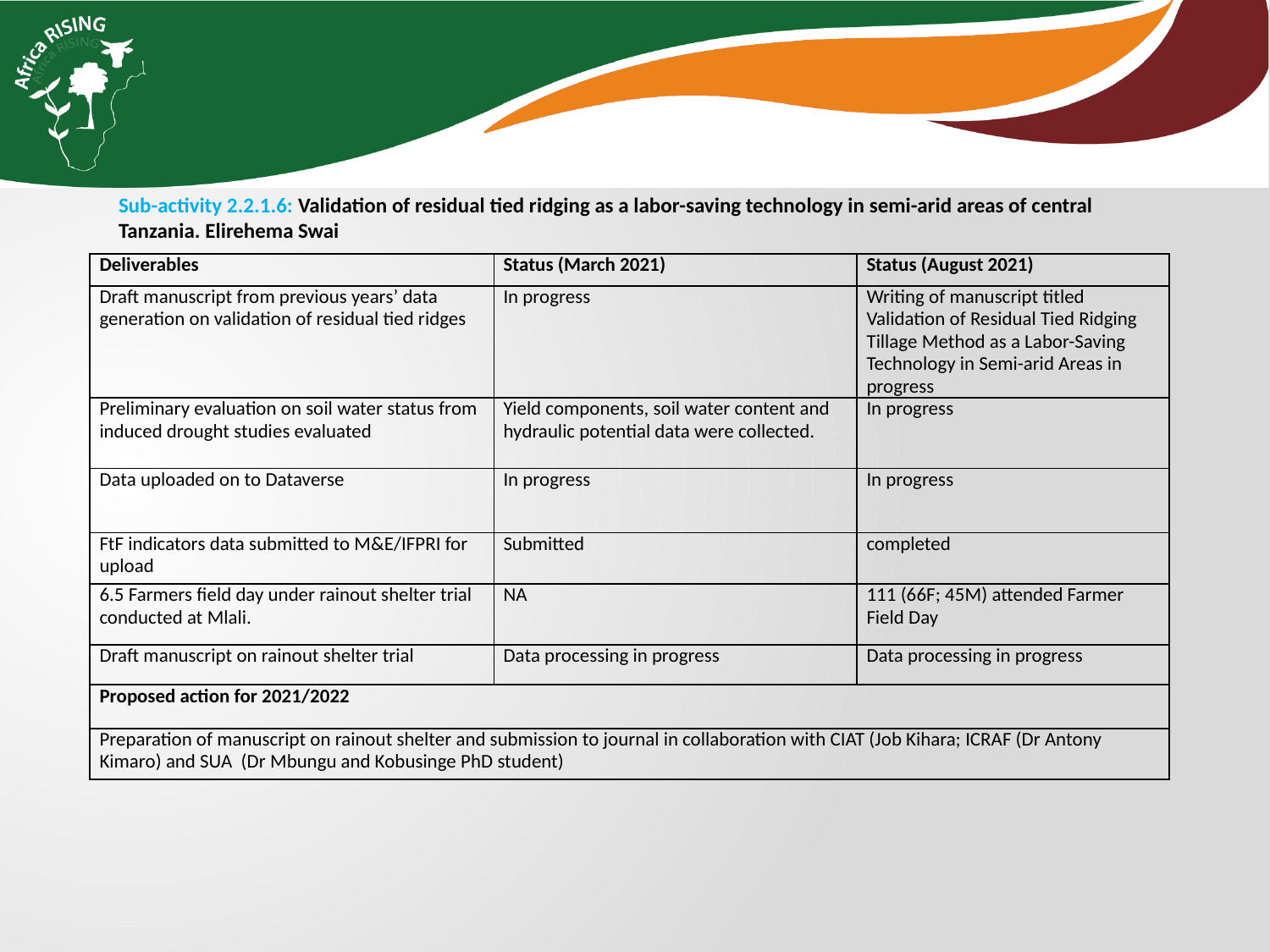

Sub-activity 2.2.1.6: Validation of residual tied ridging as a labor-saving technology in semi-arid areas of central Tanzania. Elirehema Swai

| Deliverables | Status (March 2021) | Status (August 2021) |
| --- | --- | --- |
| Draft manuscript from previous years’ data generation on validation of residual tied ridges | In progress | Writing of manuscript titled Validation of Residual Tied Ridging Tillage Method as a Labor-Saving Technology in Semi-arid Areas in progress |
| Preliminary evaluation on soil water status from induced drought studies evaluated | Yield components, soil water content and hydraulic potential data were collected. | In progress |
| Data uploaded on to Dataverse | In progress | In progress |
| FtF indicators data submitted to M&E/IFPRI for upload | Submitted | completed |
| 6.5 Farmers field day under rainout shelter trial conducted at Mlali. | NA | 111 (66F; 45M) attended Farmer Field Day |
| Draft manuscript on rainout shelter trial | Data processing in progress | Data processing in progress |
| Proposed action for 2021/2022 |  |  |
| Preparation of manuscript on rainout shelter and submission to journal in collaboration with CIAT (Job Kihara; ICRAF (Dr Antony Kimaro) and SUA (Dr Mbungu and Kobusinge PhD student) |  |  |